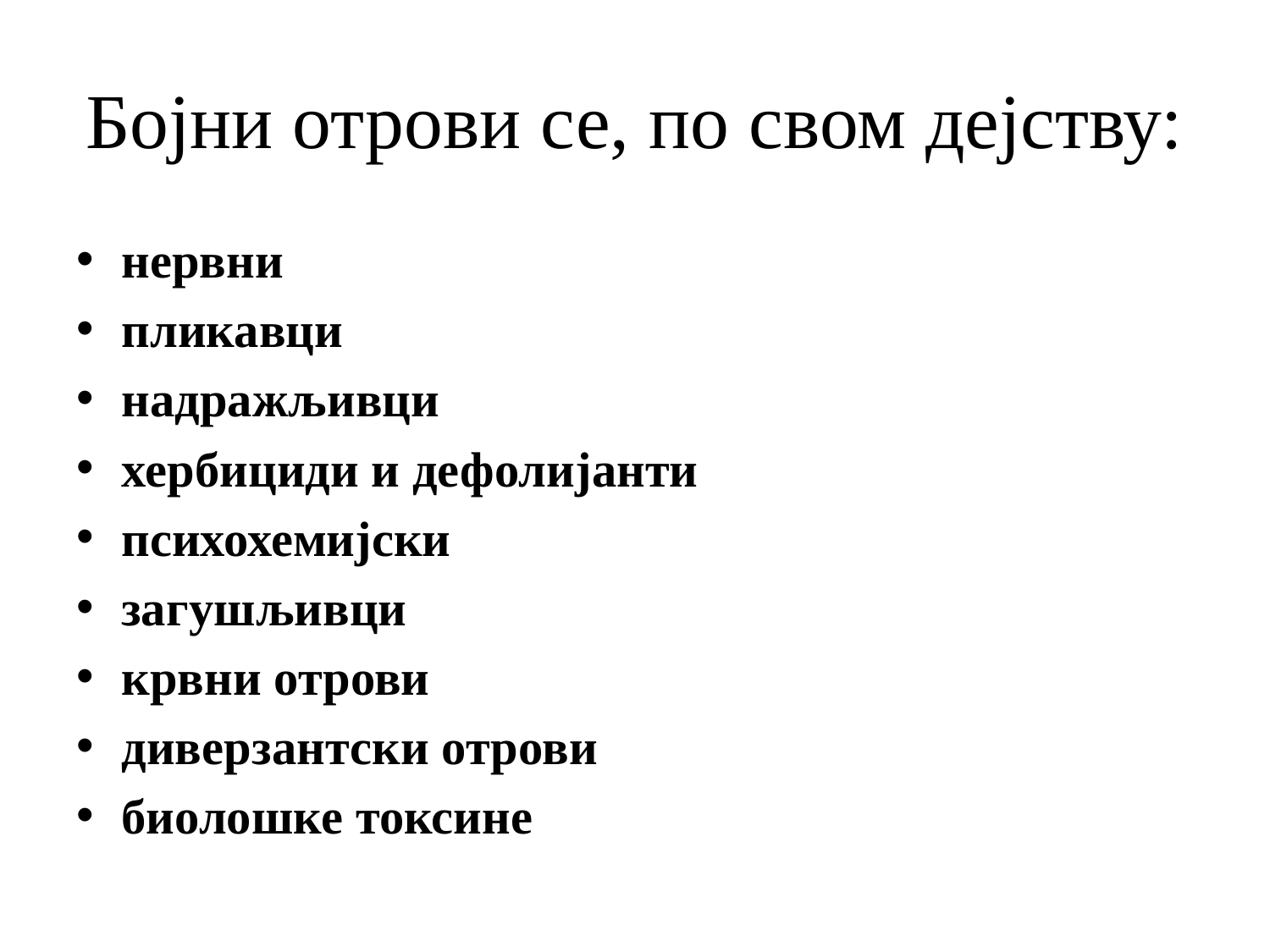

# Бојни отрови се, по свом дејству:
нервни
пликавци
надражљивци
хербициди и дефолијанти
психохемијски
загушљивци
крвни отрови
диверзантски отрови
биолошке токсине